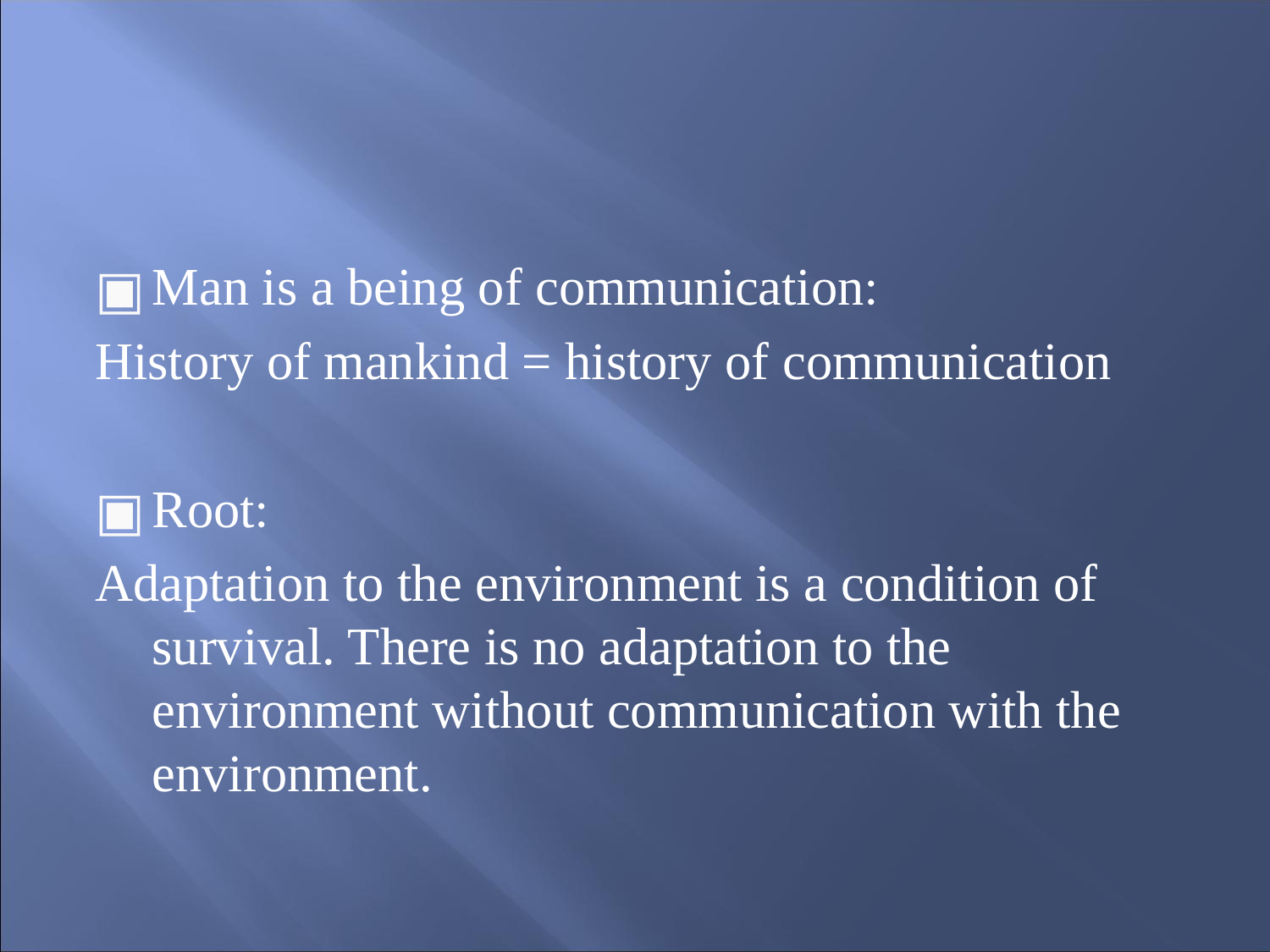

#
Man is a being of communication:
History of mankind = history of communication

Root:
Adaptation to the environment is a condition of survival. There is no adaptation to the environment without communication with the environment.